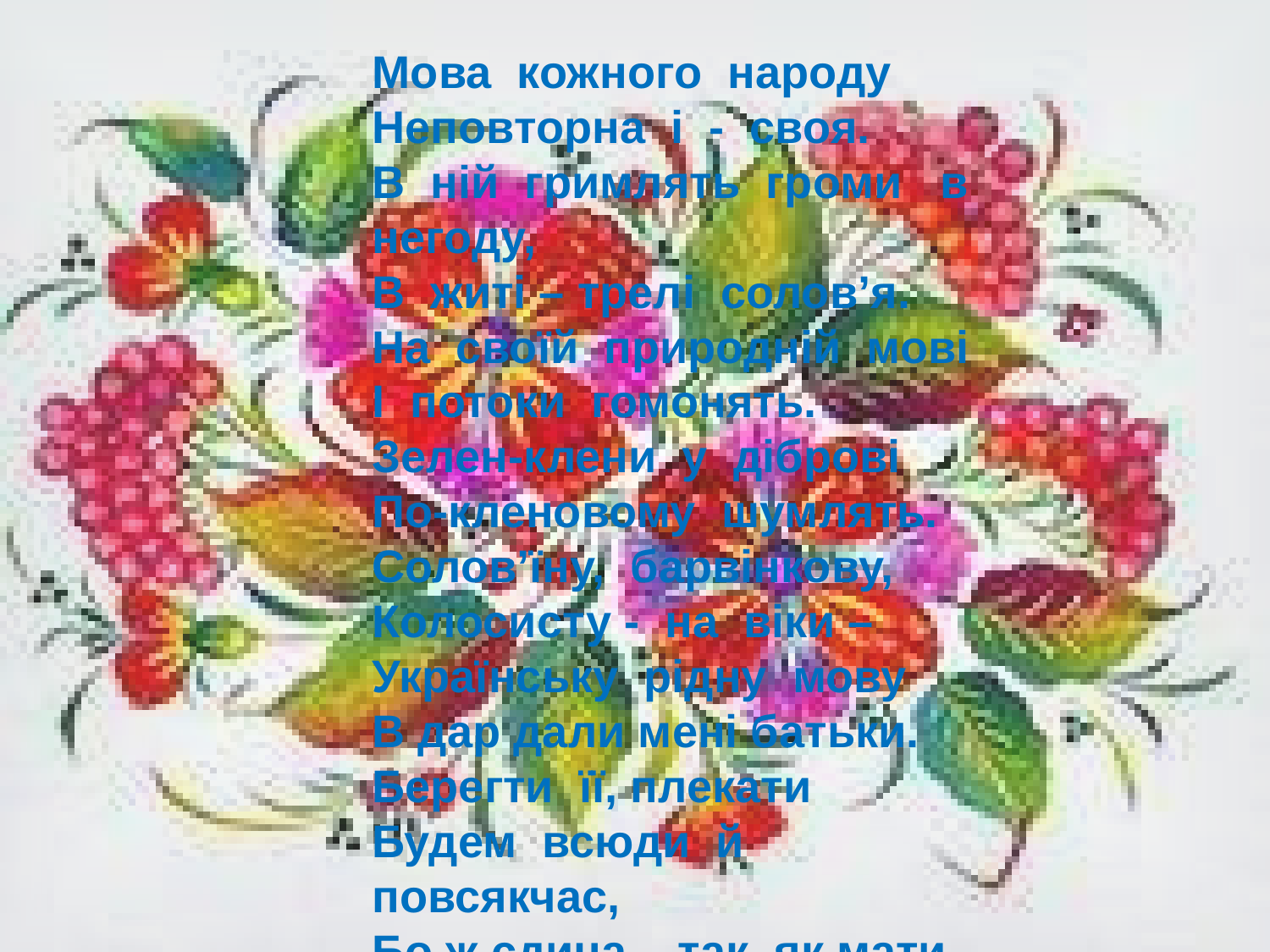

Мова  кожного  народу
Неповторна  і  -  своя.
В  ній  гримлять  громи   в  негоду,
В  житі – трелі  солов’я.
На  своїй  природній  мові
І  потоки  гомонять.
Зелен-клени  у  діброві
По-кленовому  шумлять.
Солов’їну,  барвінкову,
Колосисту -  на  віки –
Українську  рідну  мову
В дар дали мені батьки.
Берегти  її, плекати
Будем  всюди  й повсякчас,
Бо ж єдина – так, як мати –
Мова в кожного із нас.